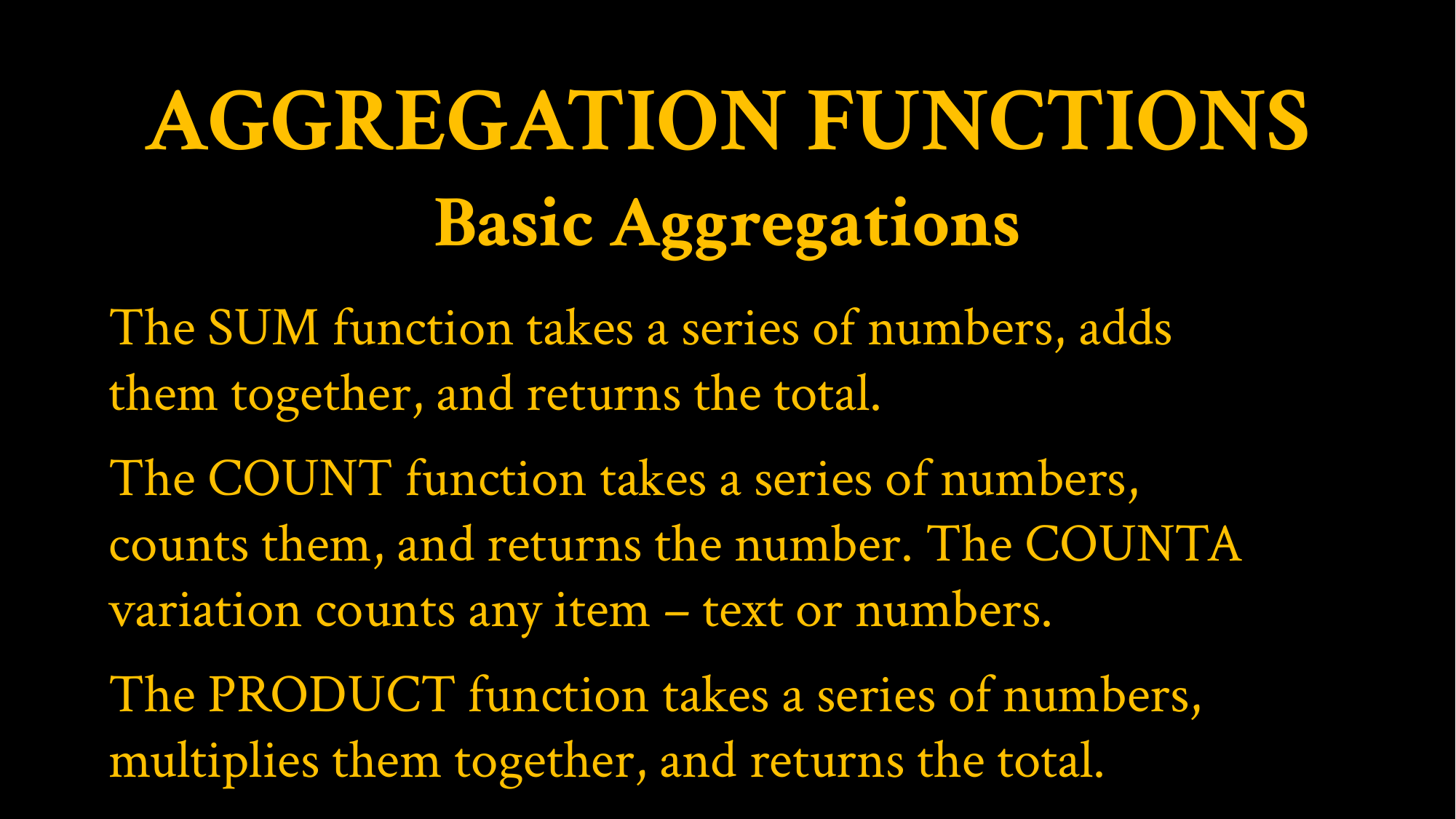

AGGREGATION FUNCTIONS
Basic Aggregations
The SUM function takes a series of numbers, adds them together, and returns the total.
The COUNT function takes a series of numbers, counts them, and returns the number. The COUNTA variation counts any item – text or numbers.
The PRODUCT function takes a series of numbers, multiplies them together, and returns the total.